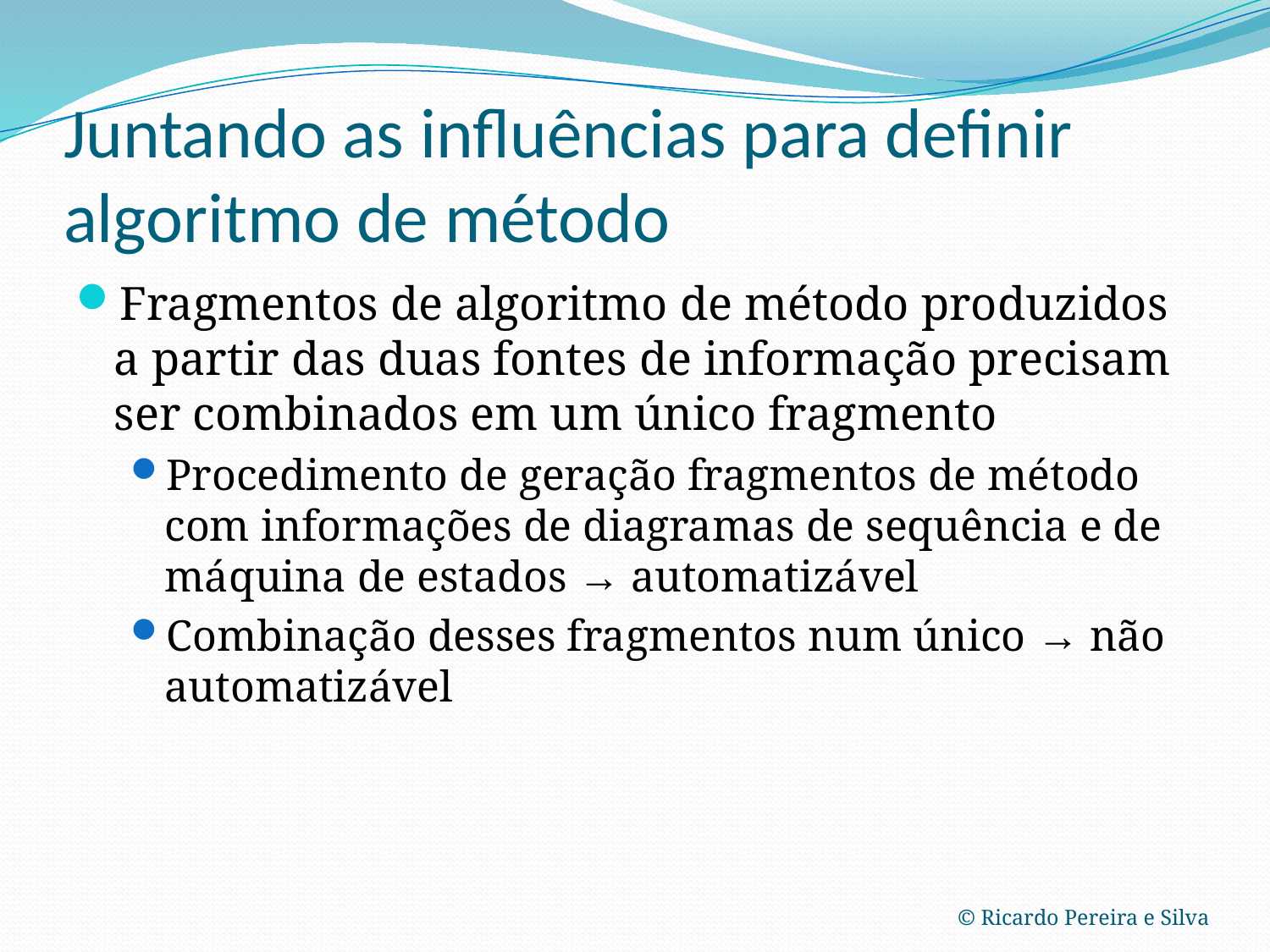

# Juntando as influências para definir algoritmo de método
Fragmentos de algoritmo de método produzidos a partir das duas fontes de informação precisam ser combinados em um único fragmento
Procedimento de geração fragmentos de método com informações de diagramas de sequência e de máquina de estados → automatizável
Combinação desses fragmentos num único → não automatizável
© Ricardo Pereira e Silva